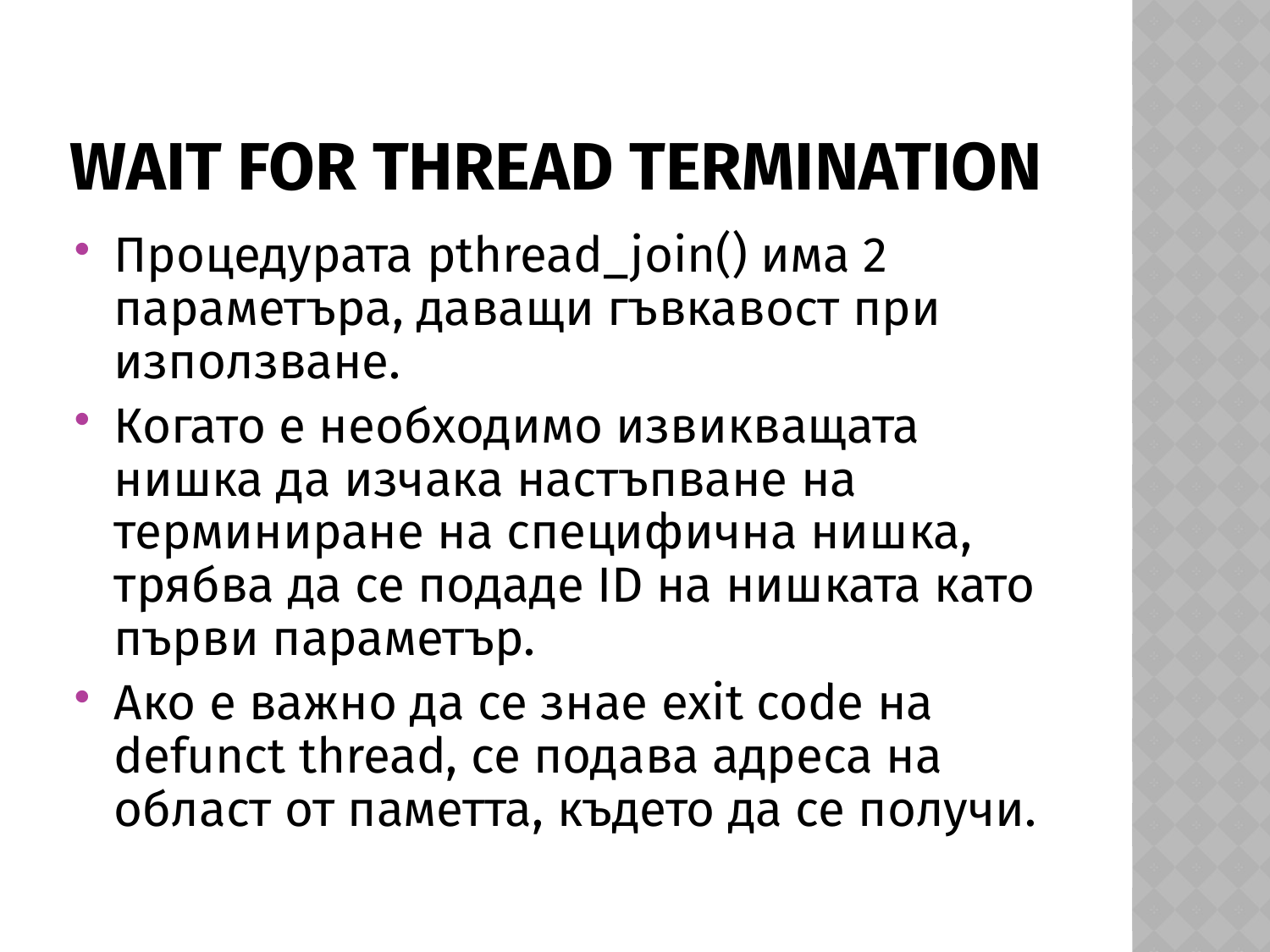

# Wait for Thread Termination
Процедурата pthread_join() има 2 параметъра, даващи гъвкавост при използване.
Когато е необходимо извикващата нишка да изчака настъпване на терминиране на специфична нишка, трябва да се подаде ID на нишката като първи параметър.
Ако е важно да се знае exit code на defunct thread, се подава адреса на област от паметта, където да се получи.